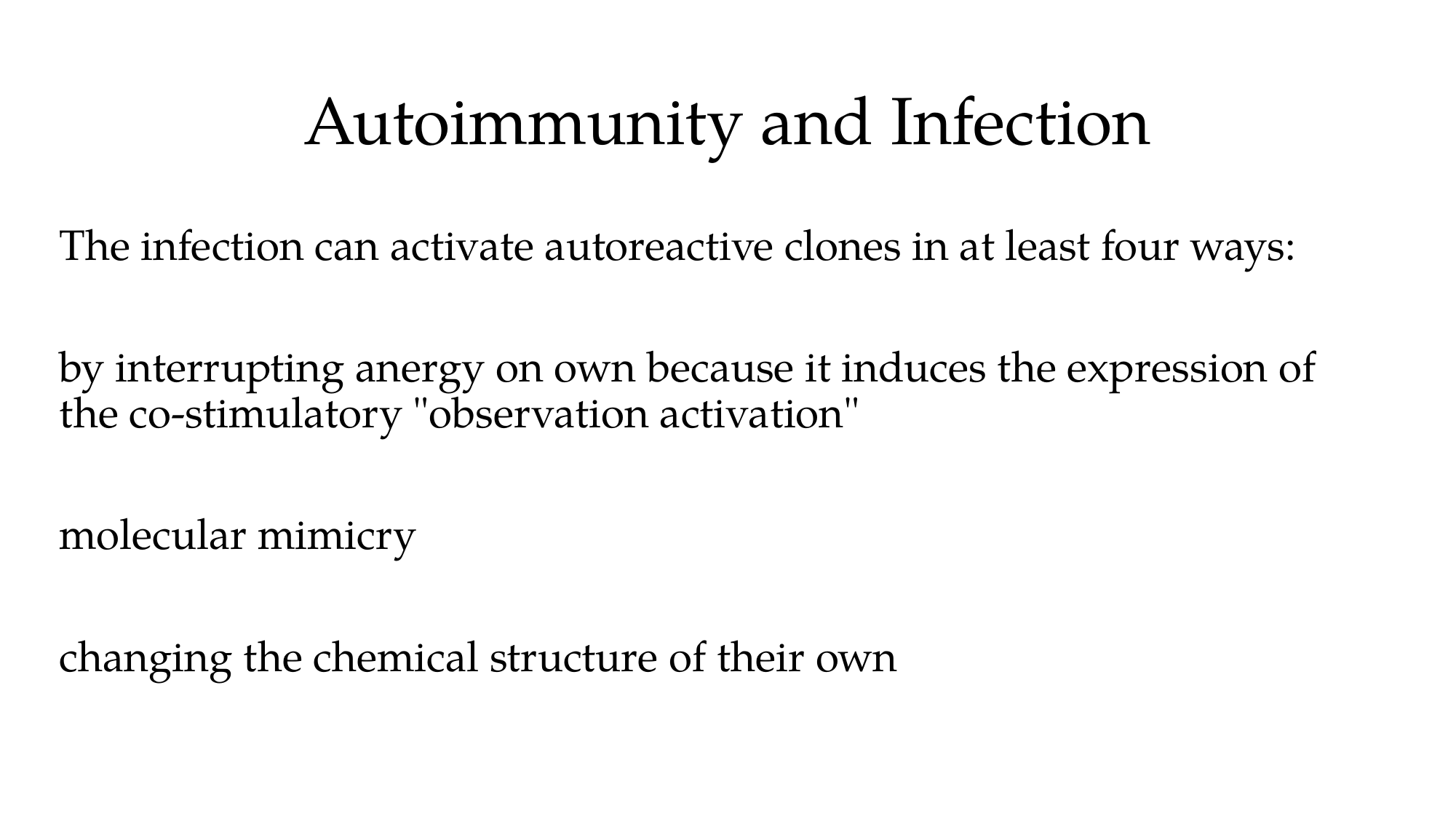

# Autoimmunity and Infection
The infection can activate autoreactive clones in at least four ways:

by interrupting anergy on own because it induces the expression of the co-stimulatory "observation activation"

molecular mimicry

changing the chemical structure of their own